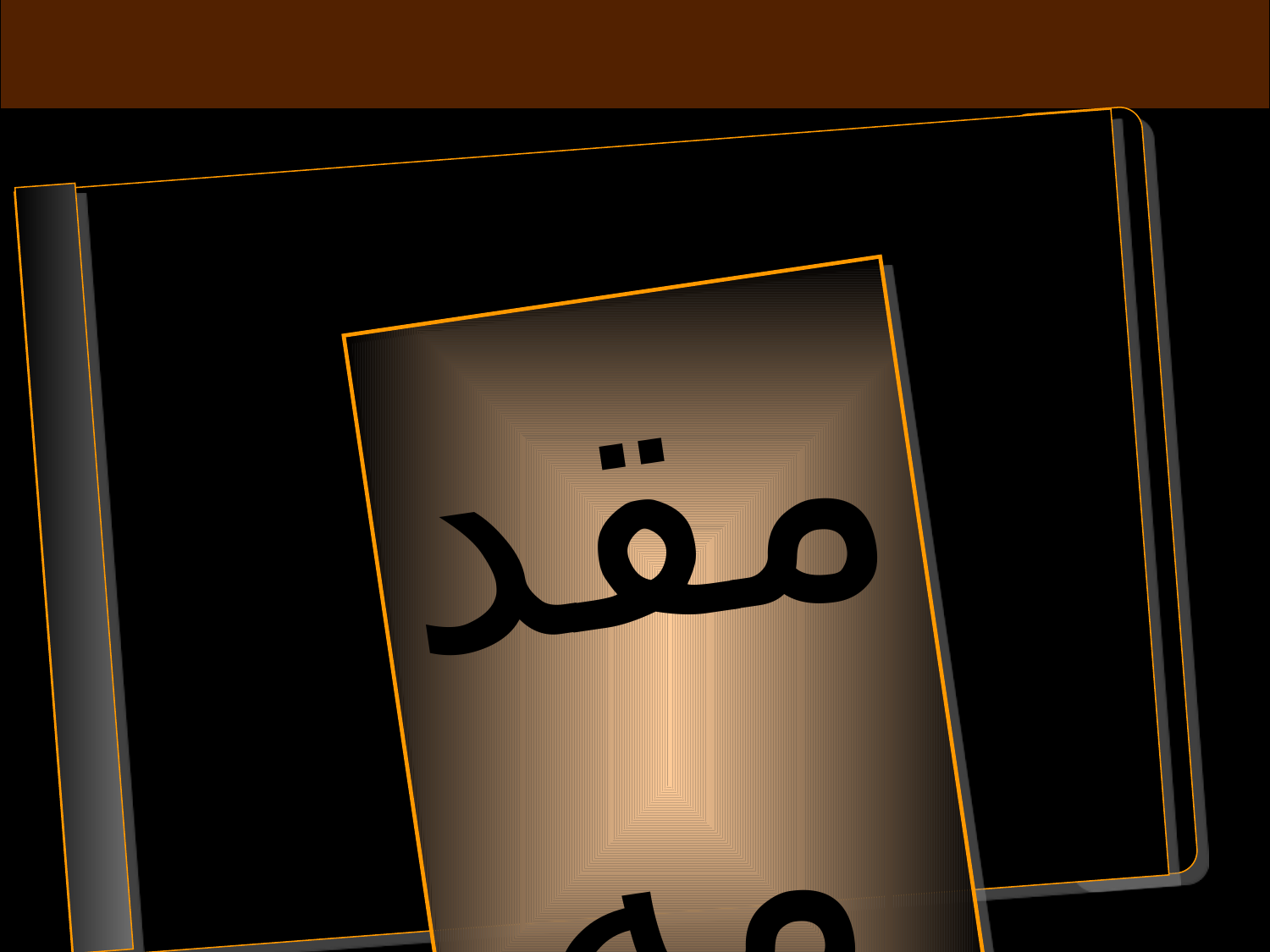

E
مقدمه
علف هاي هرز علاوه بر رقابت با بوته هاي بادنجان و استفاده از آب و مواد غذايي و سايه اندازي در مزرعه با كاهش جريان هوا محيط مناسبي براي گسترش انواع بيماريها مهيا مي كنند.
خاکپوش ها موادی هستند که برای محافظت از خاک ها بر سطح زمین قرار داده می شوند.